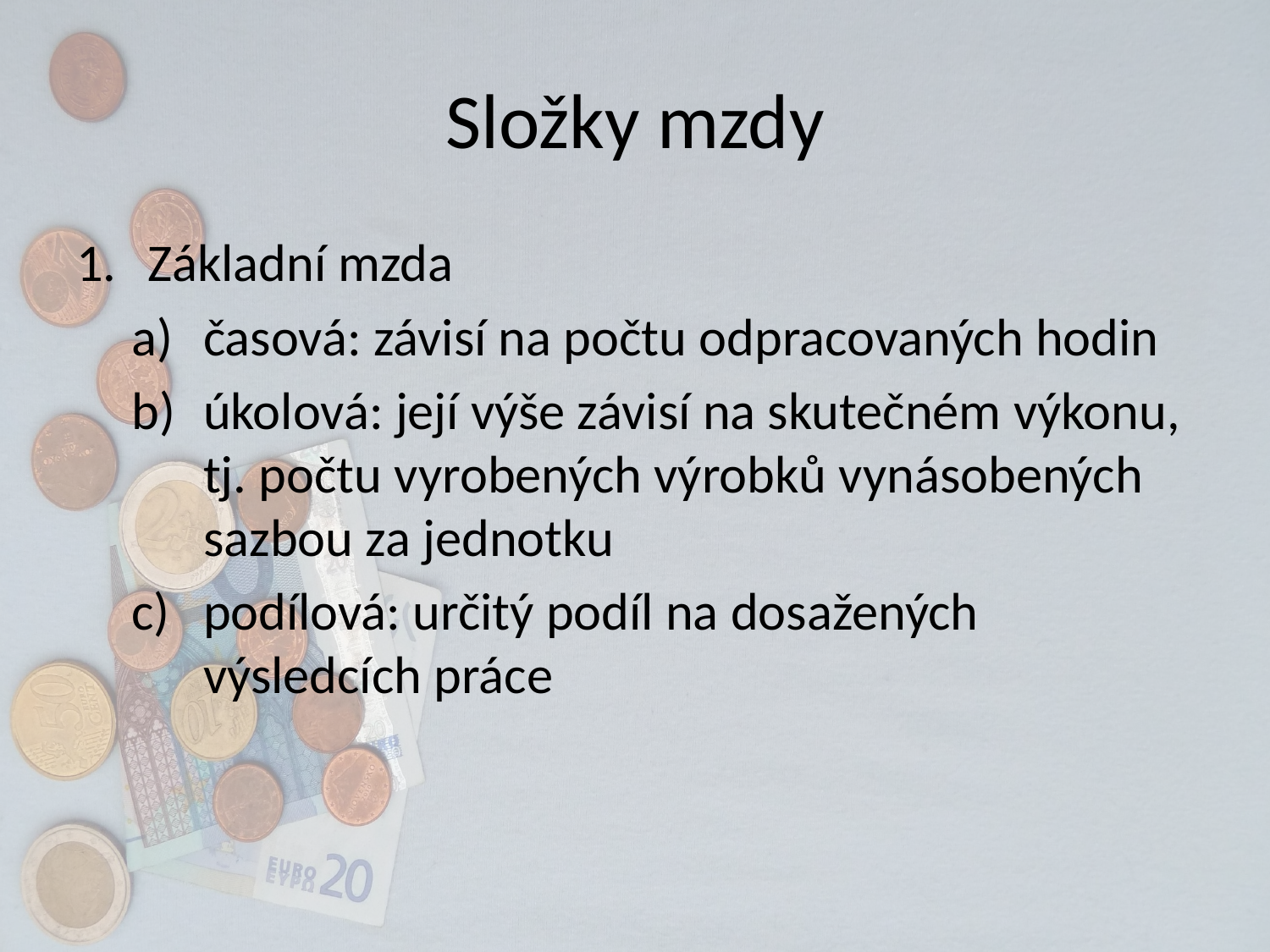

Složky mzdy
Základní mzda
časová: závisí na počtu odpracovaných hodin
úkolová: její výše závisí na skutečném výkonu, tj. počtu vyrobených výrobků vynásobených sazbou za jednotku
podílová: určitý podíl na dosažených výsledcích práce